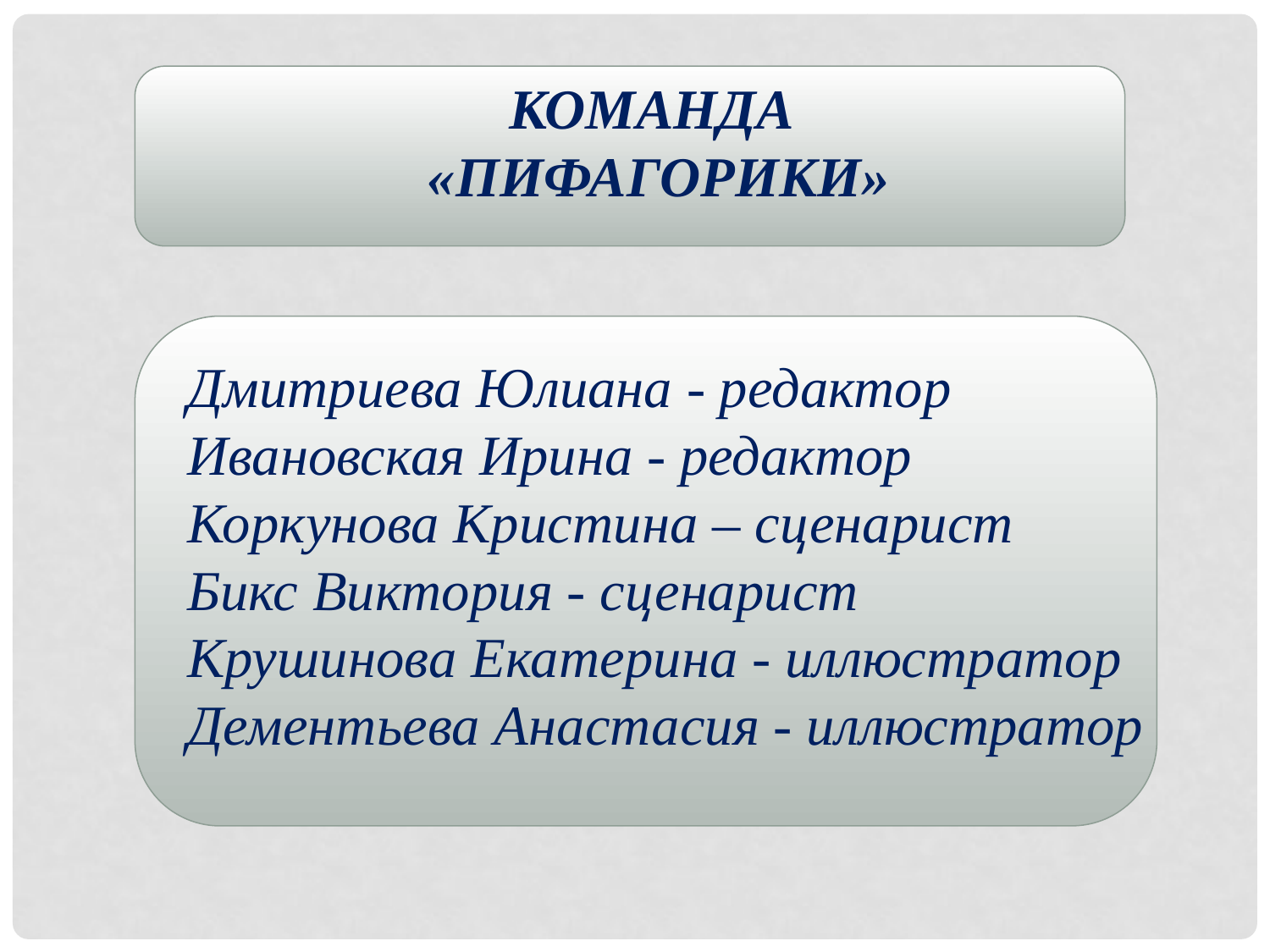

КОМАНДА
 «ПИФАГОРИКИ»

Дмитриева Юлиана - редактор
Ивановская Ирина - редактор
Коркунова Кристина – сценарист
Бикс Виктория - сценарист
Крушинова Екатерина - иллюстратор
Дементьева Анастасия - иллюстратор